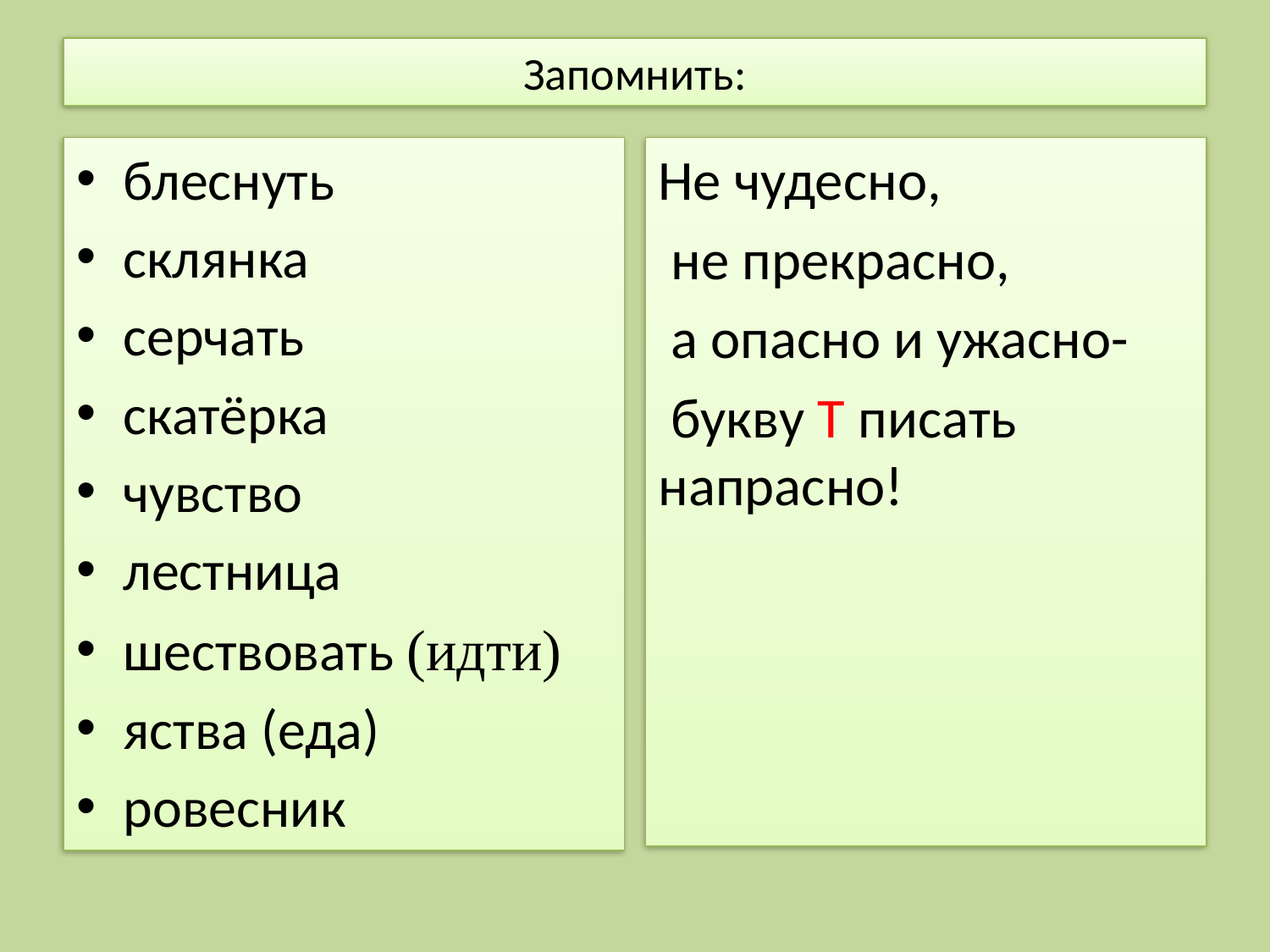

# Запомнить:
блеснуть
склянка
серчать
скатёрка
чувство
лестница
шествовать (идти)
яства (еда)
ровесник

Не чудесно,
 не прекрасно,
 а опасно и ужасно-
 букву Т писать       напрасно!